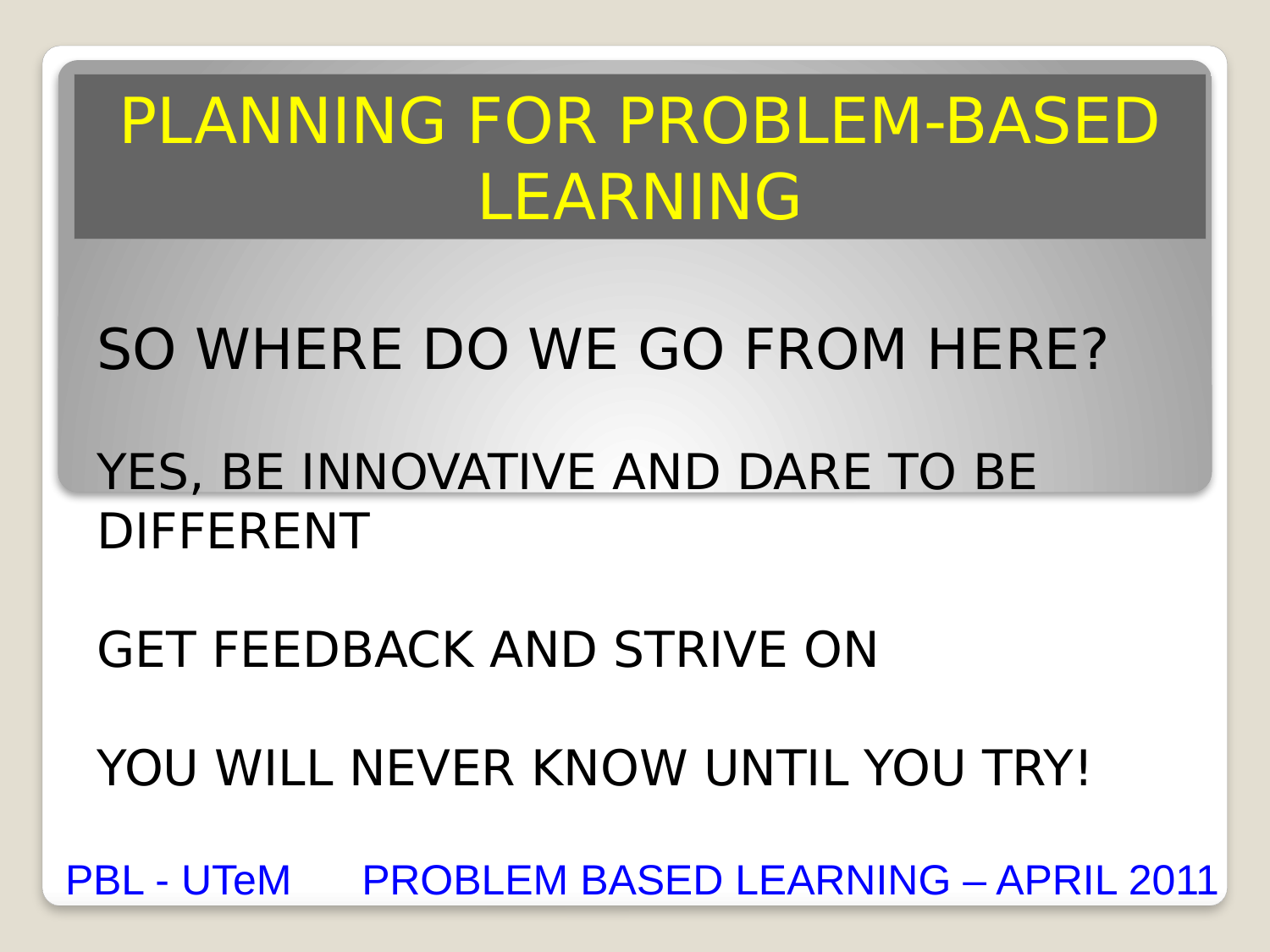

PLANNING FOR PROBLEM-BASED LEARNING
SO WHERE DO WE GO FROM HERE?

YES, BE INNOVATIVE AND DARE TO BE DIFFERENT

GET FEEDBACK AND STRIVE ON

YOU WILL NEVER KNOW UNTIL YOU TRY!
PBL - UTeM
PROBLEM BASED LEARNING – APRIL 2011